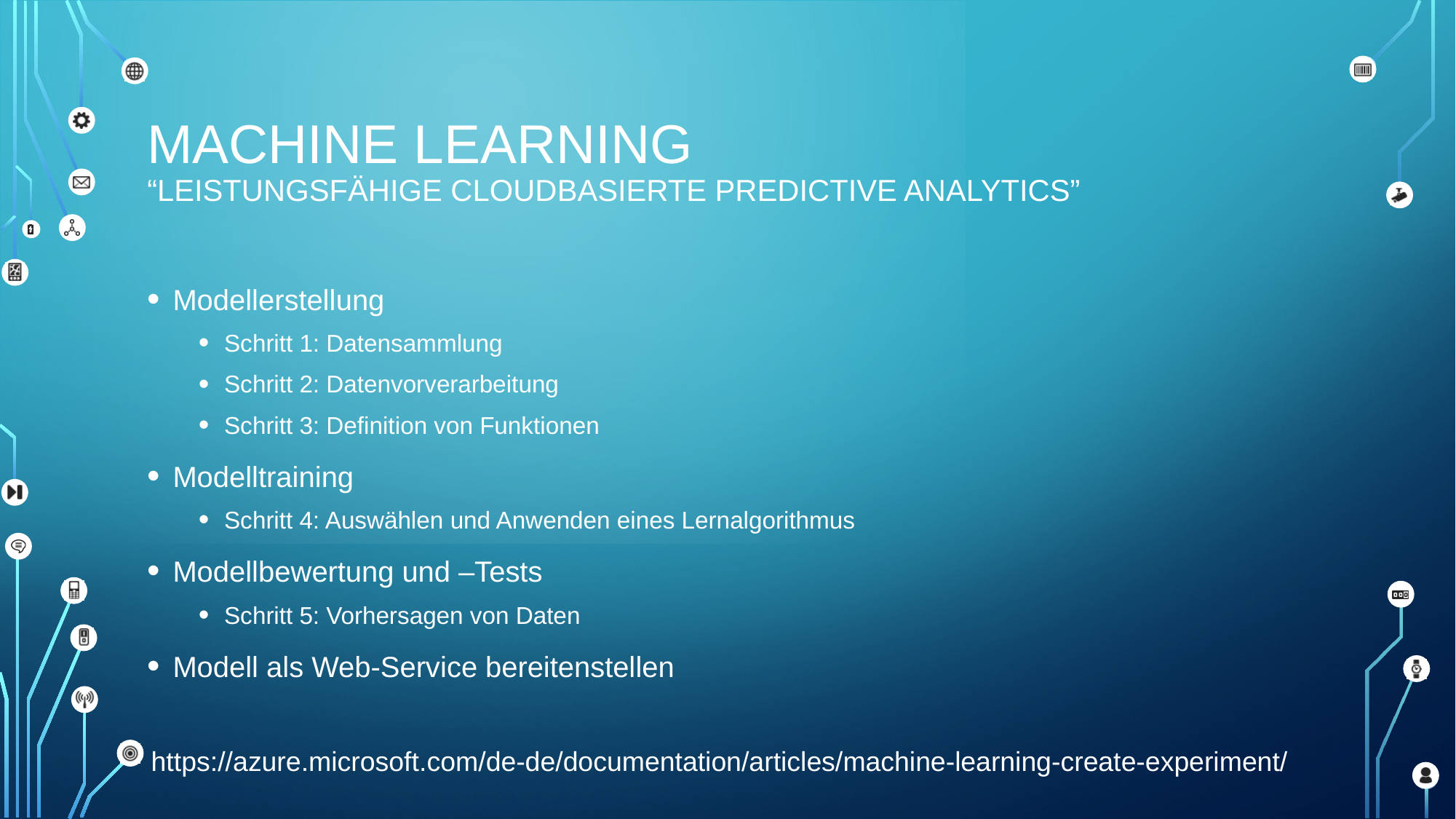

# Machine Learning “Leistungsfähige Cloudbasierte predictive Analytics”
Modellerstellung
Schritt 1: Datensammlung
Schritt 2: Datenvorverarbeitung
Schritt 3: Definition von Funktionen
Modelltraining
Schritt 4: Auswählen und Anwenden eines Lernalgorithmus
Modellbewertung und –Tests
Schritt 5: Vorhersagen von Daten
Modell als Web-Service bereitenstellen
https://azure.microsoft.com/de-de/documentation/articles/machine-learning-create-experiment/